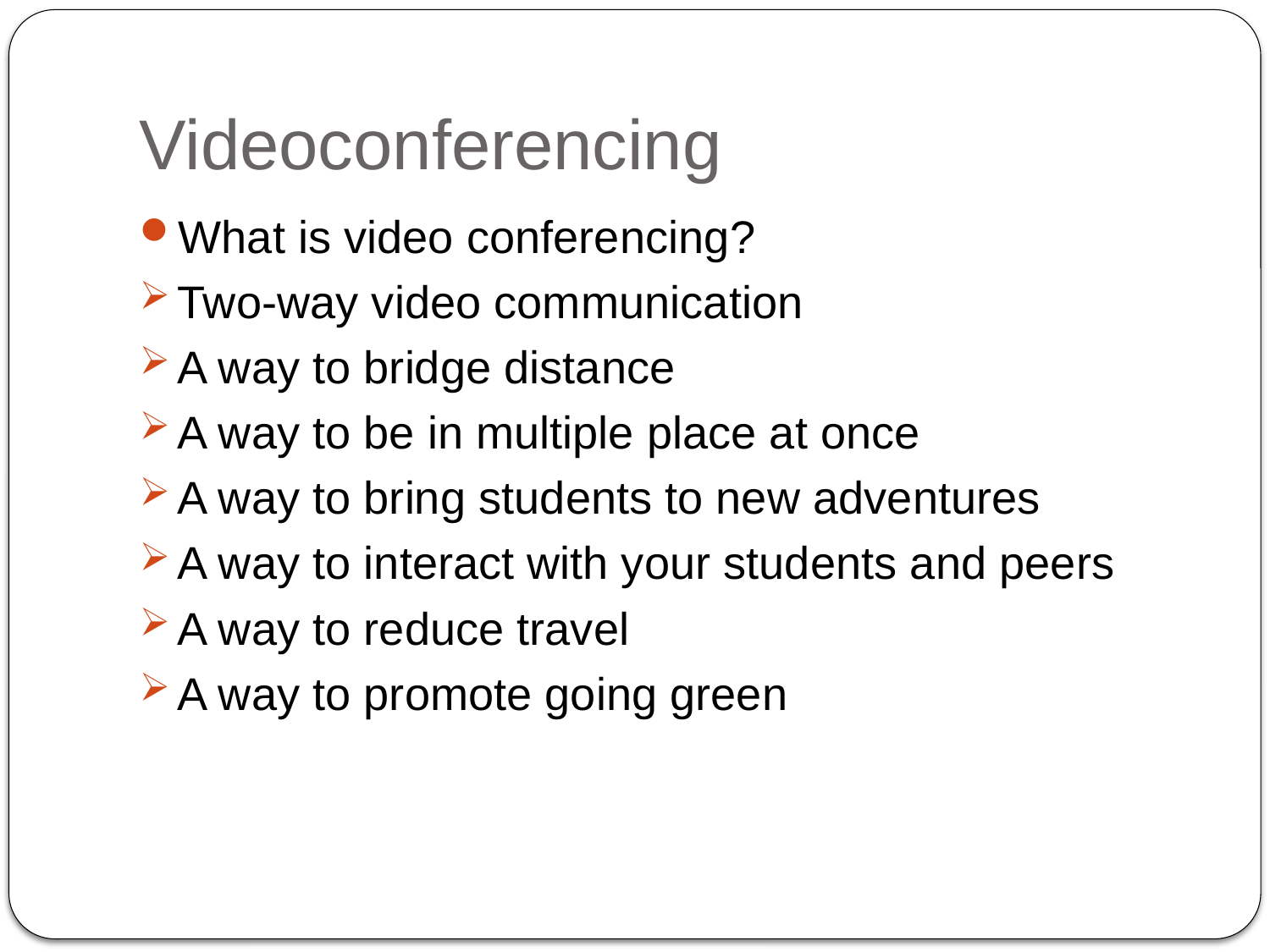

# Videoconferencing
What is video conferencing?
Two-way video communication
A way to bridge distance
A way to be in multiple place at once
A way to bring students to new adventures
A way to interact with your students and peers
A way to reduce travel
A way to promote going green